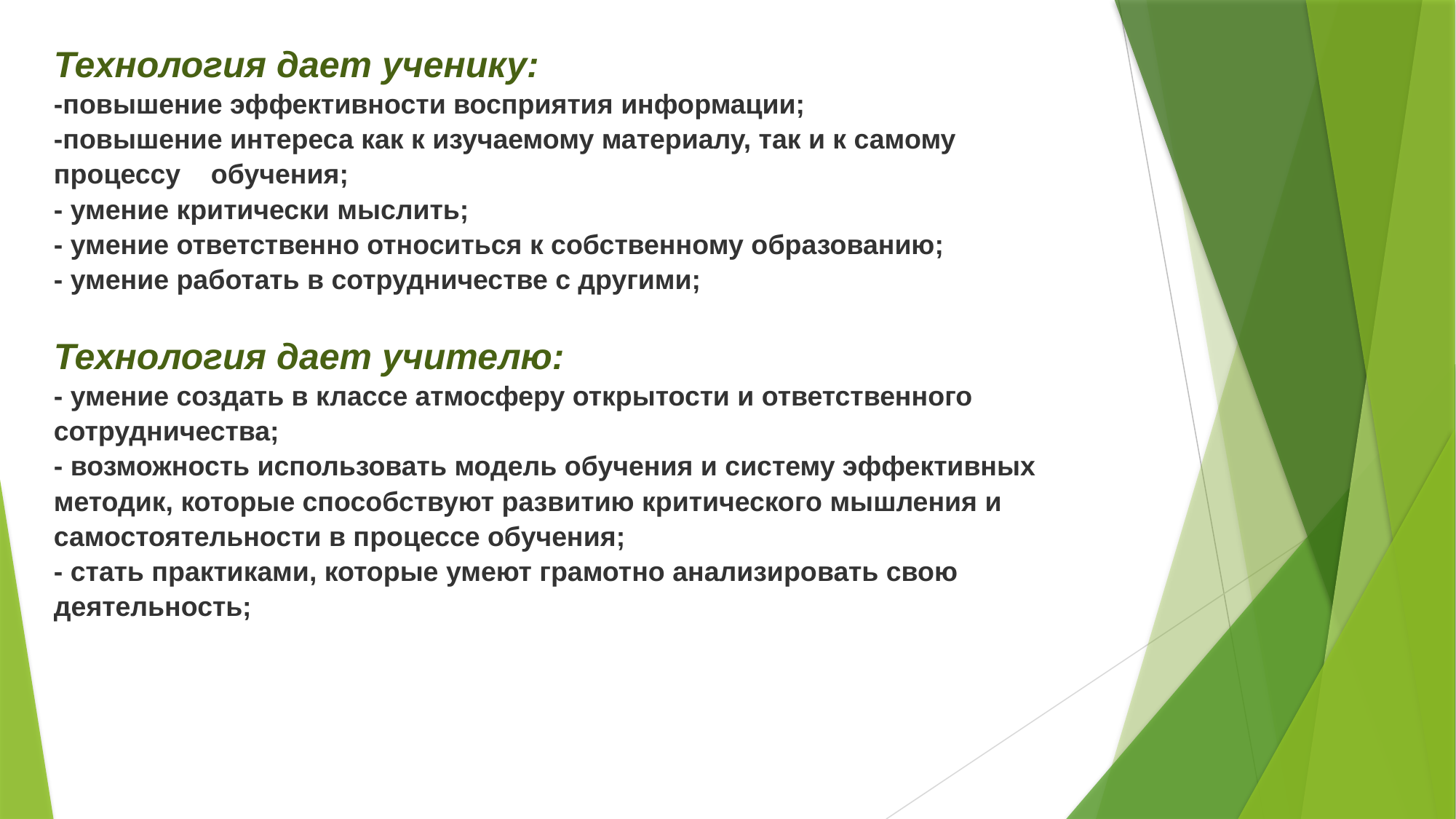

Технология дает ученику:
-повышение эффективности восприятия информации;
-повышение интереса как к изучаемому материалу, так и к самому процессу    обучения;
- умение критически мыслить;
- умение ответственно относиться к собственному образованию;
- умение работать в сотрудничестве с другими;
Технология дает учителю:
- умение создать в классе атмосферу открытости и ответственного сотрудничества;
- возможность использовать модель обучения и систему эффективных методик, которые способствуют развитию критического мышления и самостоятельности в процессе обучения;
- стать практиками, которые умеют грамотно анализировать свою деятельность;